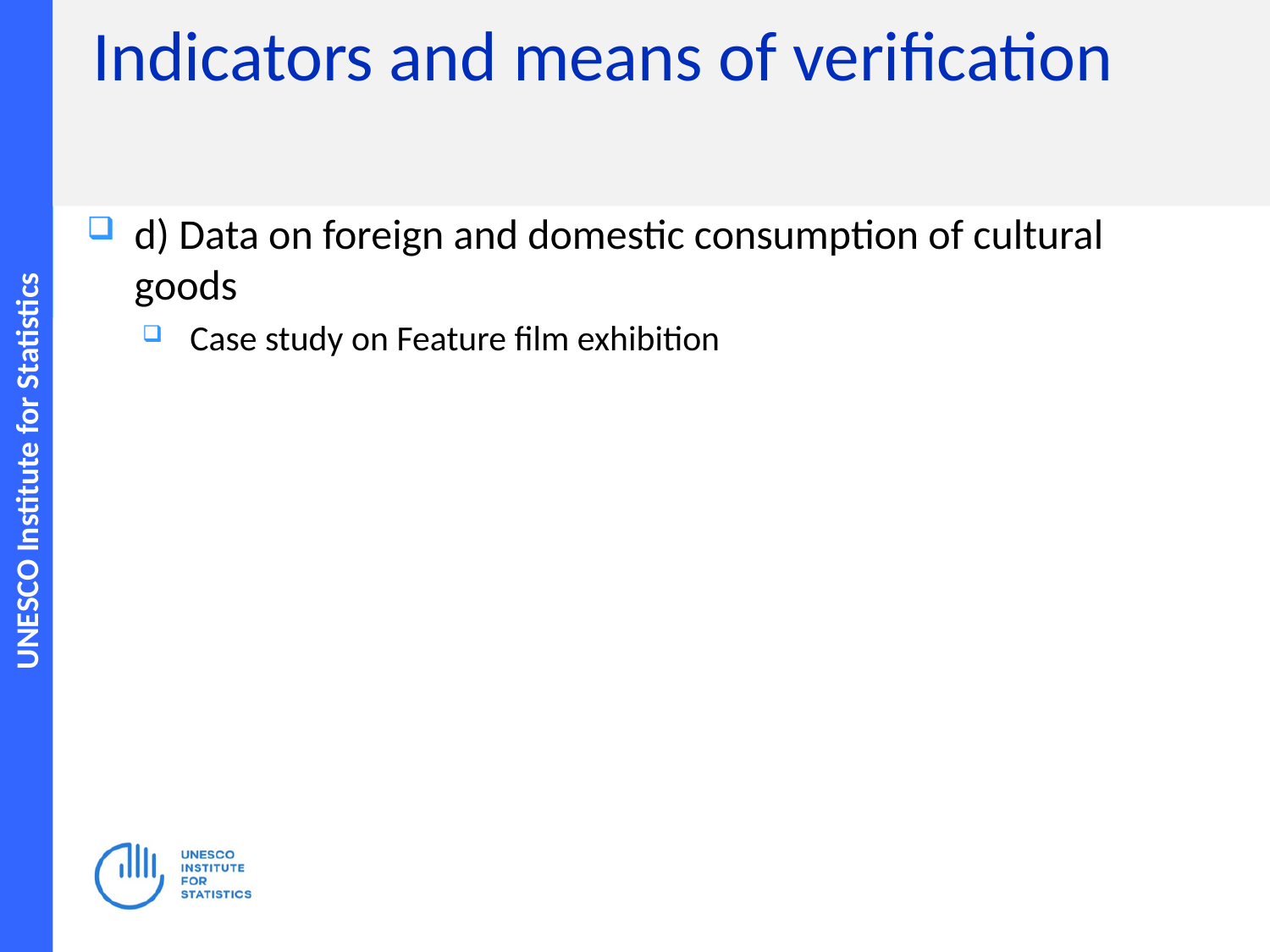

# Indicators and means of verification
d) Data on foreign and domestic consumption of cultural goods
Case study on Feature film exhibition